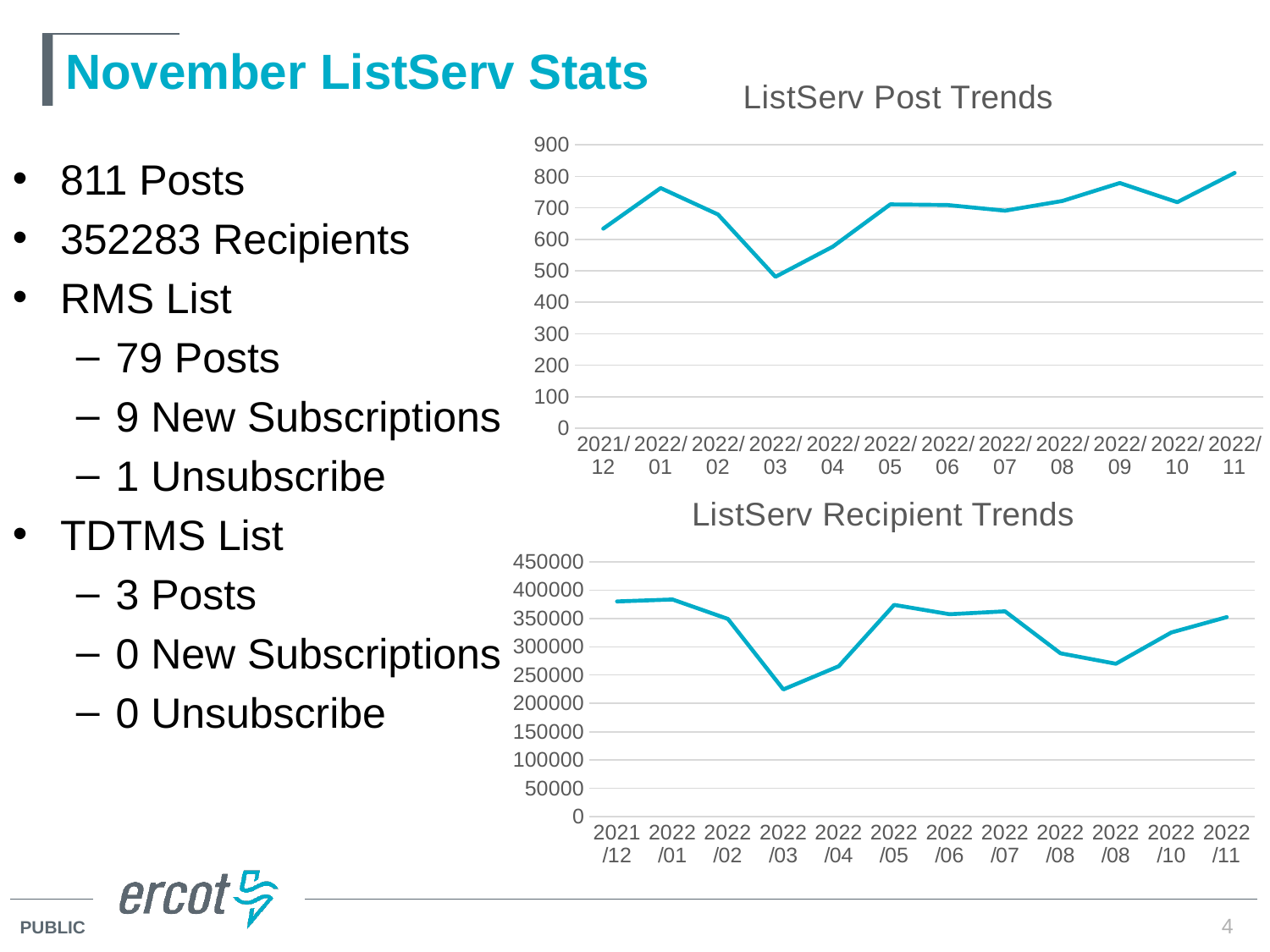

# November ListServ Stats

### Chart: ListServ Post Trends

| Category | Series 2 |
|---|---|
| 2021/12 | 634.0 |
| 2022/01 | 763.0 |
| 2022/02 | 679.0 |
| 2022/03 | 481.0 |
| 2022/04 | 577.0 |
| 2022/05 | 711.0 |
| 2022/06 | 709.0 |
| 2022/07 | 691.0 |
| 2022/08 | 722.0 |
| 2022/09 | 779.0 |
| 2022/10 | 718.0 |
| 2022/11 | 811.0 |
811 Posts
352283 Recipients
RMS List
79 Posts
9 New Subscriptions
1 Unsubscribe
TDTMS List
3 Posts
0 New Subscriptions
0 Unsubscribe

### Chart: ListServ Recipient Trends

| Category | Series 2 |
|---|---|
| 2021/12 | 379947.0 |
| 2022/01 | 383426.0 |
| 2022/02 | 349127.0 |
| 2022/03 | 224637.0 |
| 2022/04 | 265706.0 |
| 2022/05 | 373868.0 |
| 2022/06 | 357391.0 |
| 2022/07 | 362494.0 |
| 2022/08 | 288462.0 |
| 2022/08 | 270067.0 |
| 2022/10 | 325190.0 |
| 2022/11 | 352283.0 |
4